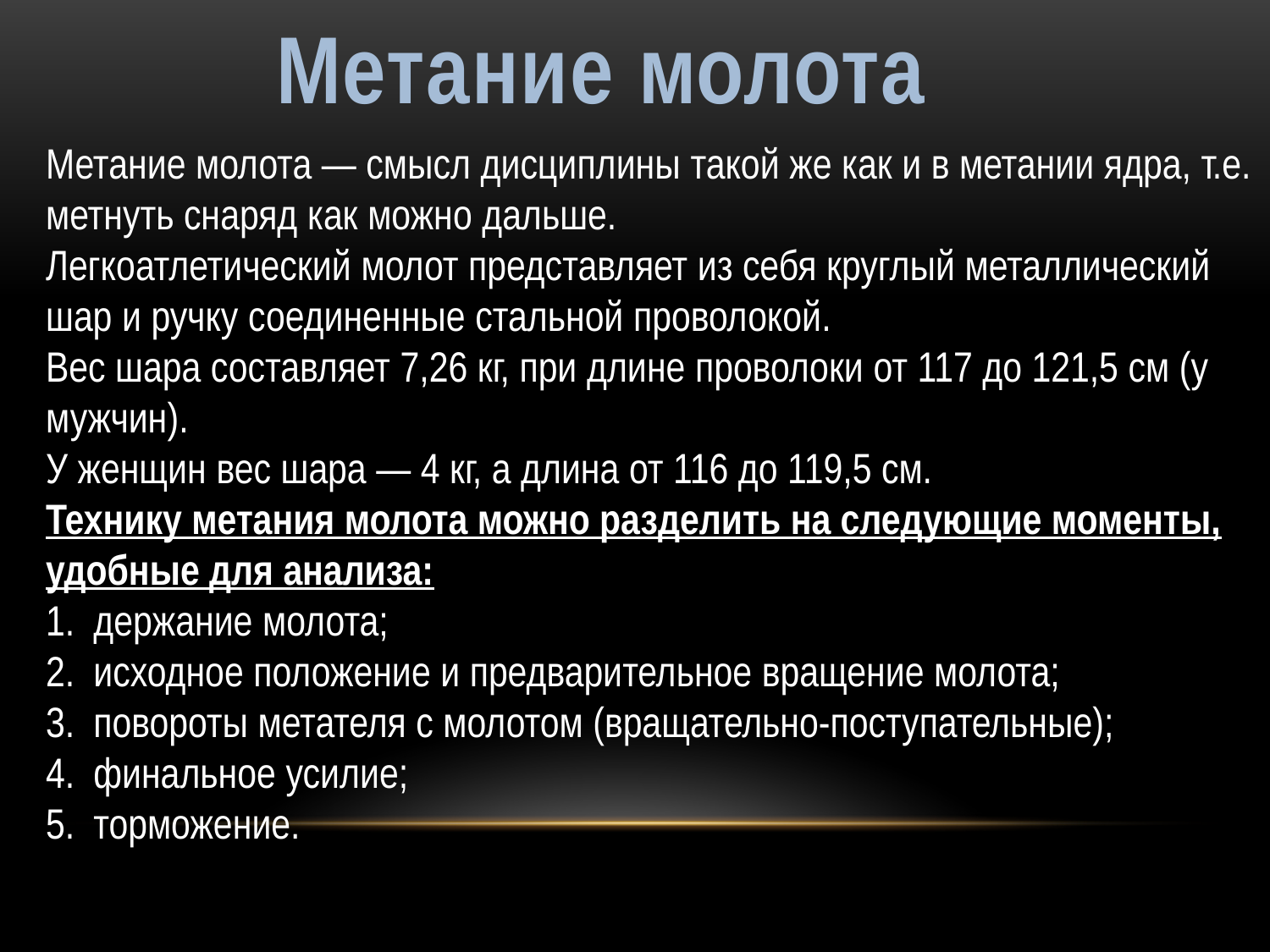

Метание молота
Метание молота — смысл дисциплины такой же как и в метании ядра, т.е. метнуть снаряд как можно дальше.
Легкоатлетический молот представляет из себя круглый металлический шар и ручку соединенные стальной проволокой.
Вес шара составляет 7,26 кг, при длине проволоки от 117 до 121,5 см (у мужчин).
У женщин вес шара — 4 кг, а длина от 116 до 119,5 см.
Технику метания молота можно разделить на следующие моменты, удобные для анализа:
держание молота;
исходное положение и предварительное вращение молота;
повороты метателя с молотом (вращательно-поступательные);
финальное усилие;
торможение.